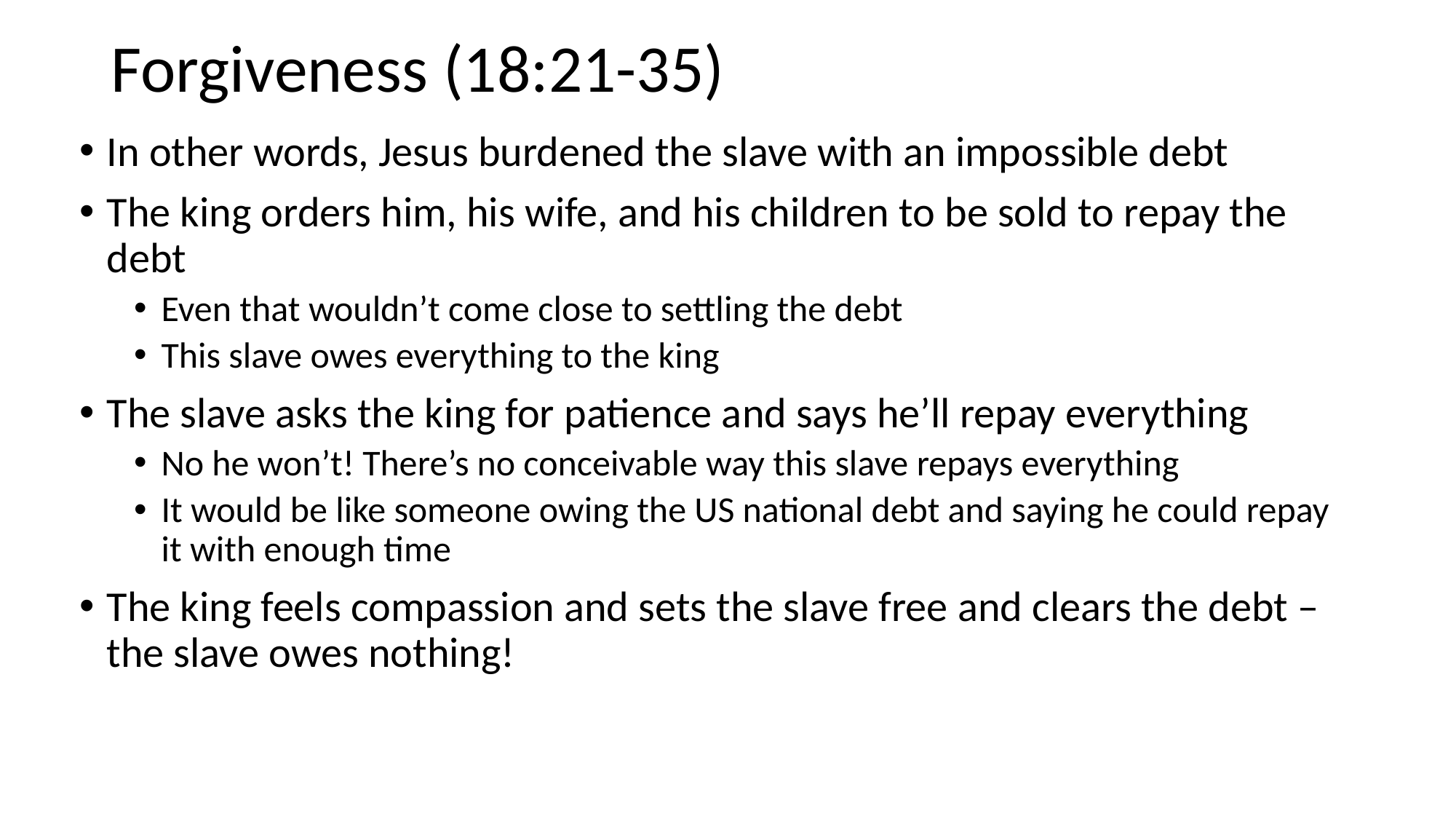

# Forgiveness (18:21-35)
In other words, Jesus burdened the slave with an impossible debt
The king orders him, his wife, and his children to be sold to repay the debt
Even that wouldn’t come close to settling the debt
This slave owes everything to the king
The slave asks the king for patience and says he’ll repay everything
No he won’t! There’s no conceivable way this slave repays everything
It would be like someone owing the US national debt and saying he could repay it with enough time
The king feels compassion and sets the slave free and clears the debt – the slave owes nothing!